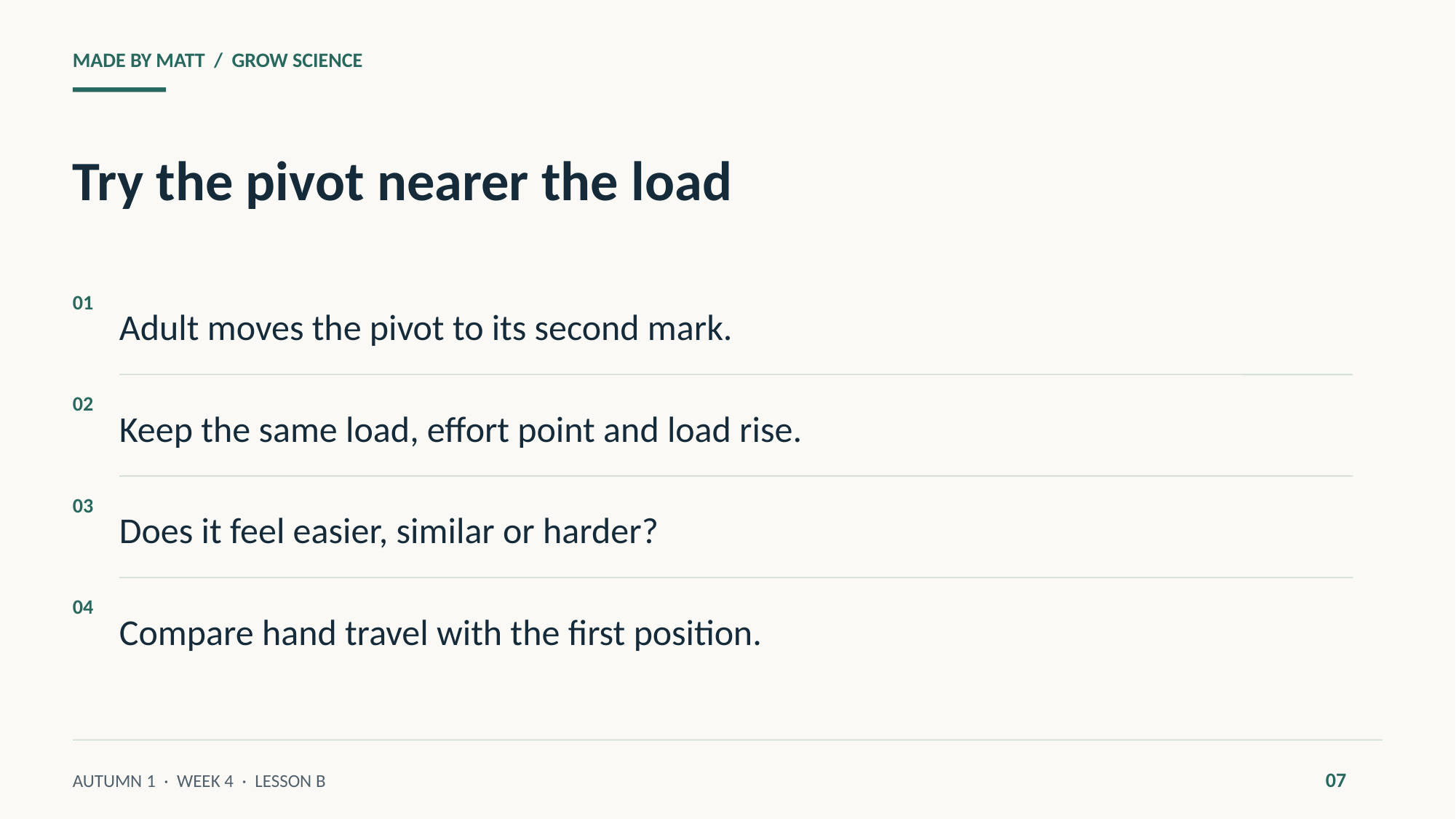

MADE BY MATT  /  GROW SCIENCE

Try the pivot nearer the load
Adult moves the pivot to its second mark.
01

Keep the same load, effort point and load rise.
02

Does it feel easier, similar or harder?
03

Compare hand travel with the first position.
04

07
AUTUMN 1  ·  WEEK 4  ·  LESSON B